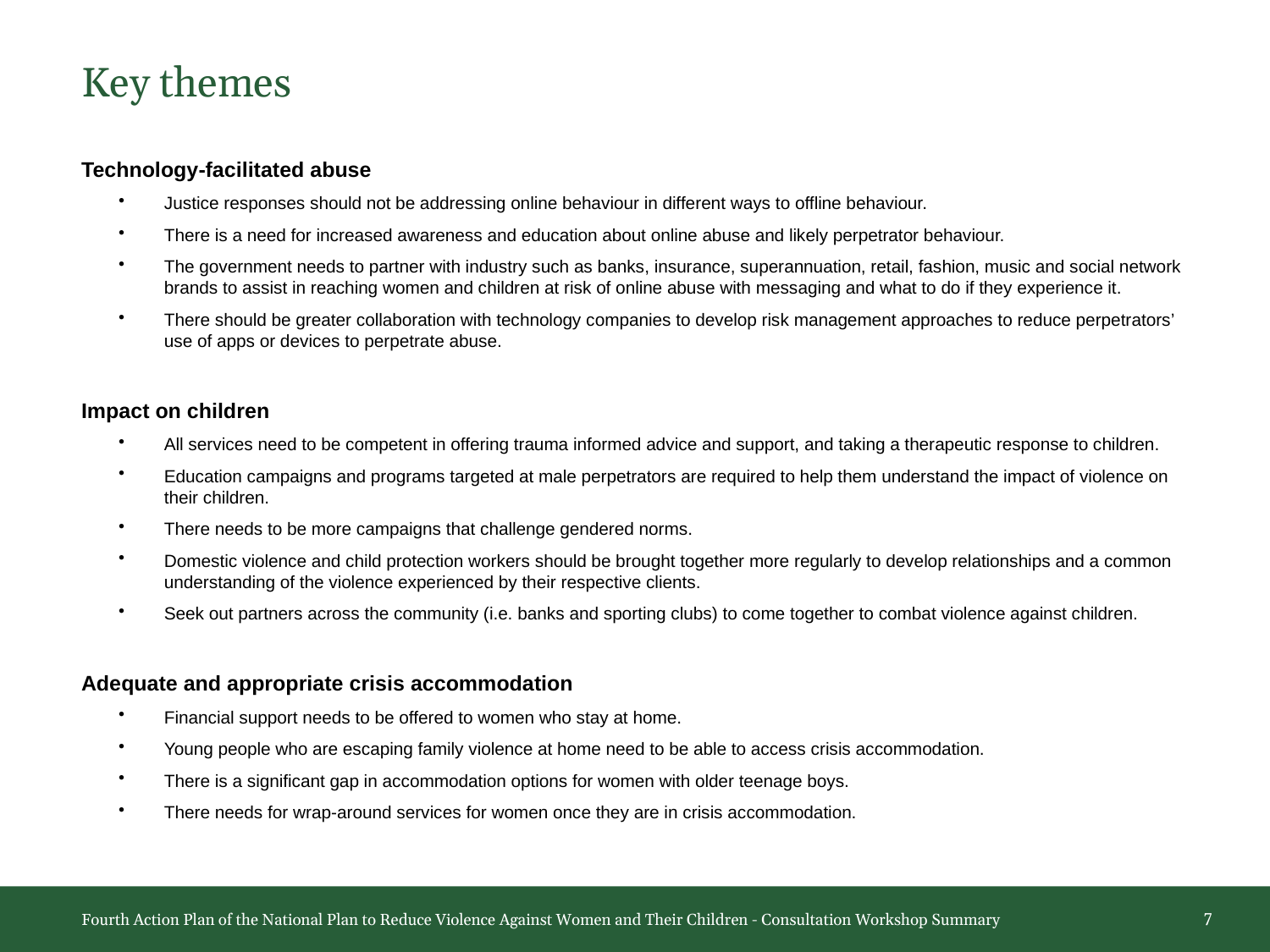

# Key themes
Technology-facilitated abuse
Justice responses should not be addressing online behaviour in different ways to offline behaviour.
There is a need for increased awareness and education about online abuse and likely perpetrator behaviour.
The government needs to partner with industry such as banks, insurance, superannuation, retail, fashion, music and social network brands to assist in reaching women and children at risk of online abuse with messaging and what to do if they experience it.
There should be greater collaboration with technology companies to develop risk management approaches to reduce perpetrators’ use of apps or devices to perpetrate abuse.

Impact on children
All services need to be competent in offering trauma informed advice and support, and taking a therapeutic response to children.
Education campaigns and programs targeted at male perpetrators are required to help them understand the impact of violence on their children.
There needs to be more campaigns that challenge gendered norms.
Domestic violence and child protection workers should be brought together more regularly to develop relationships and a common understanding of the violence experienced by their respective clients.
Seek out partners across the community (i.e. banks and sporting clubs) to come together to combat violence against children.

Adequate and appropriate crisis accommodation
Financial support needs to be offered to women who stay at home.
Young people who are escaping family violence at home need to be able to access crisis accommodation.
There is a significant gap in accommodation options for women with older teenage boys.
There needs for wrap-around services for women once they are in crisis accommodation.
7
Fourth Action Plan of the National Plan to Reduce Violence Against Women and Their Children - Consultation Workshop Summary